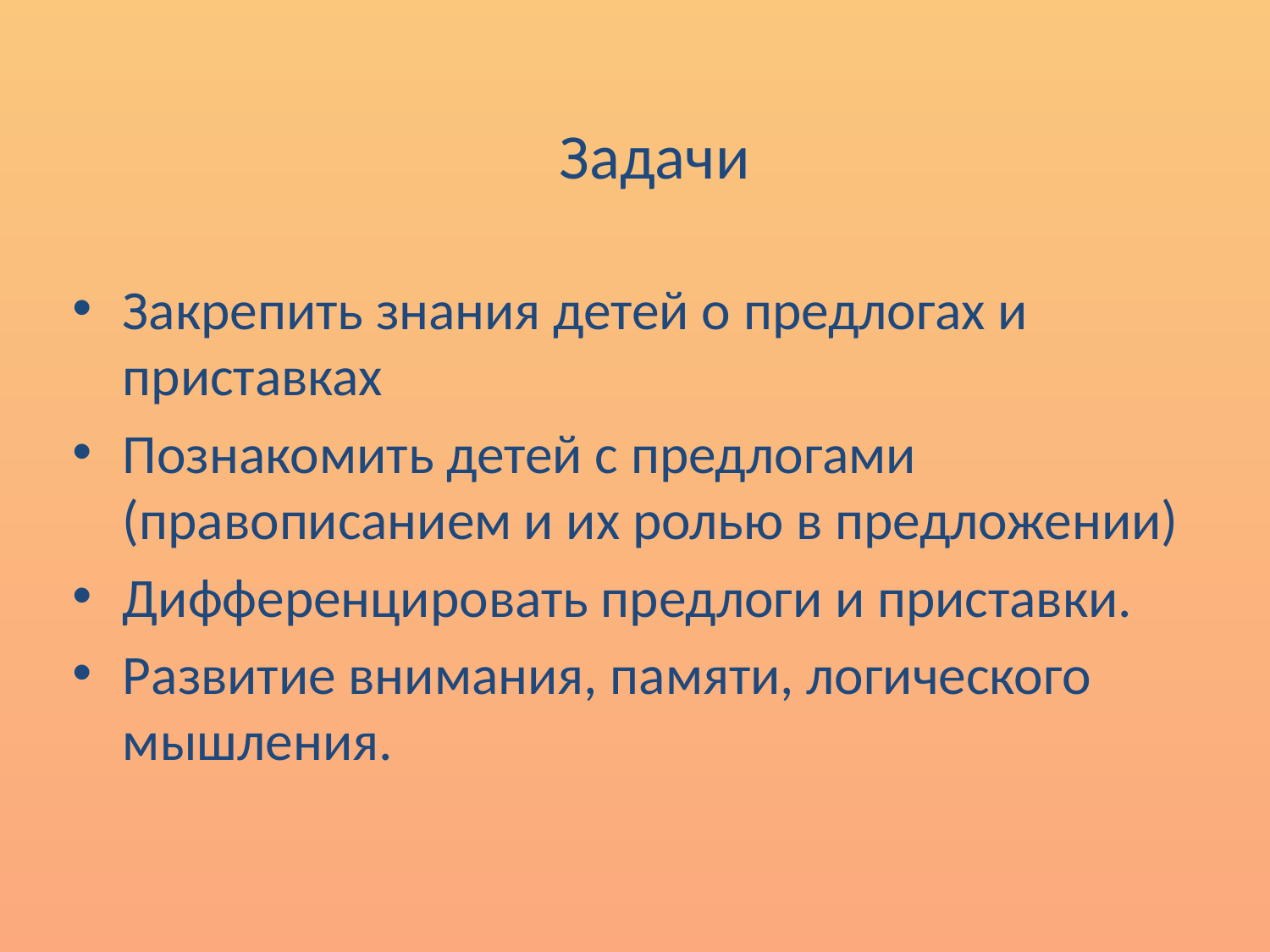

Задачи
Закрепить знания детей о предлогах и приставках
Познакомить детей с предлогами (правописанием и их ролью в предложении)
Дифференцировать предлоги и приставки.
Развитие внимания, памяти, логического мышления.